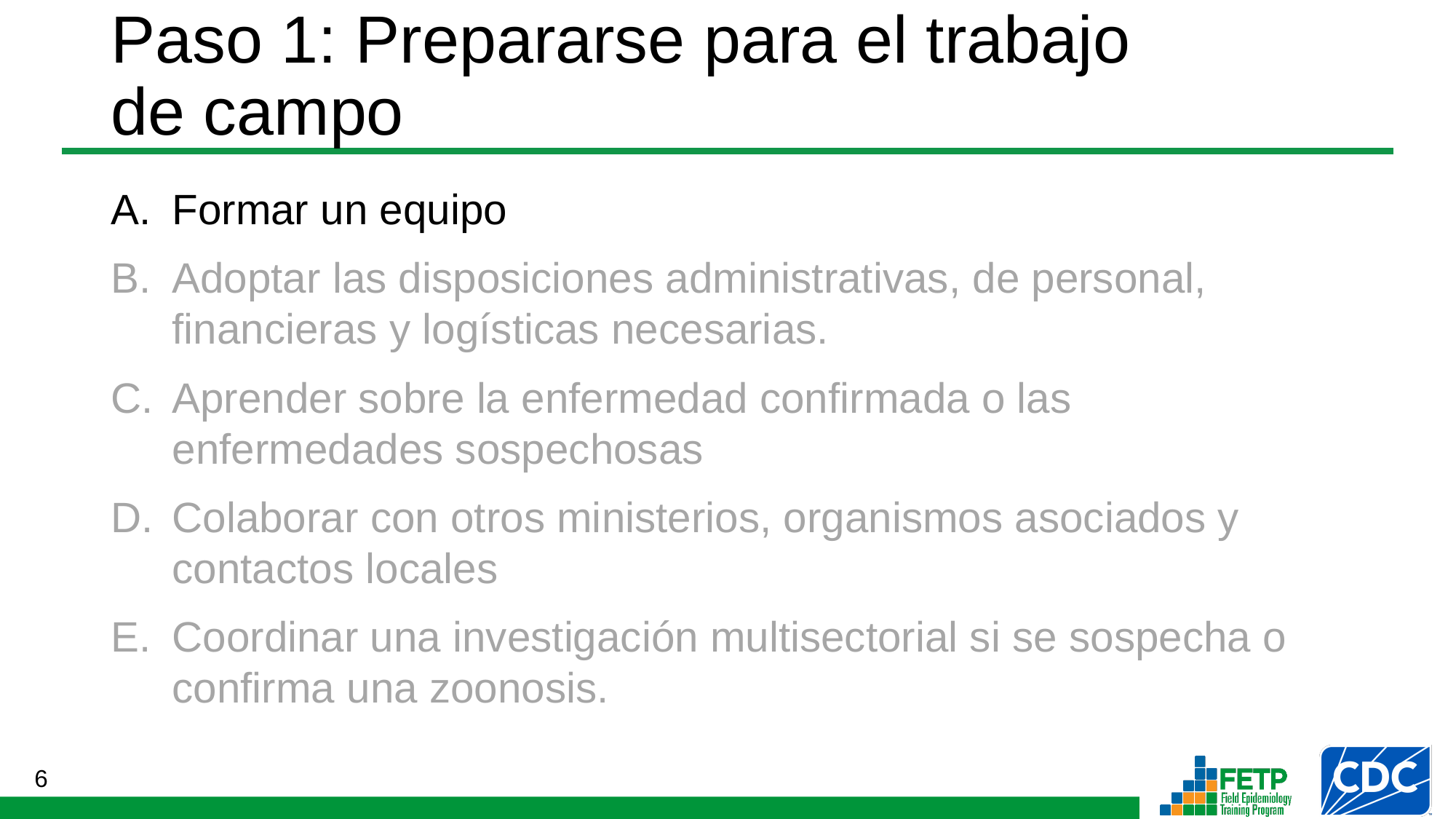

# Paso 1: Prepararse para el trabajo de campo
Formar un equipo
Adoptar las disposiciones administrativas, de personal, financieras y logísticas necesarias.
Aprender sobre la enfermedad confirmada o las enfermedades sospechosas
Colaborar con otros ministerios, organismos asociados y
contactos locales
Coordinar una investigación multisectorial si se sospecha o confirma una zoonosis.